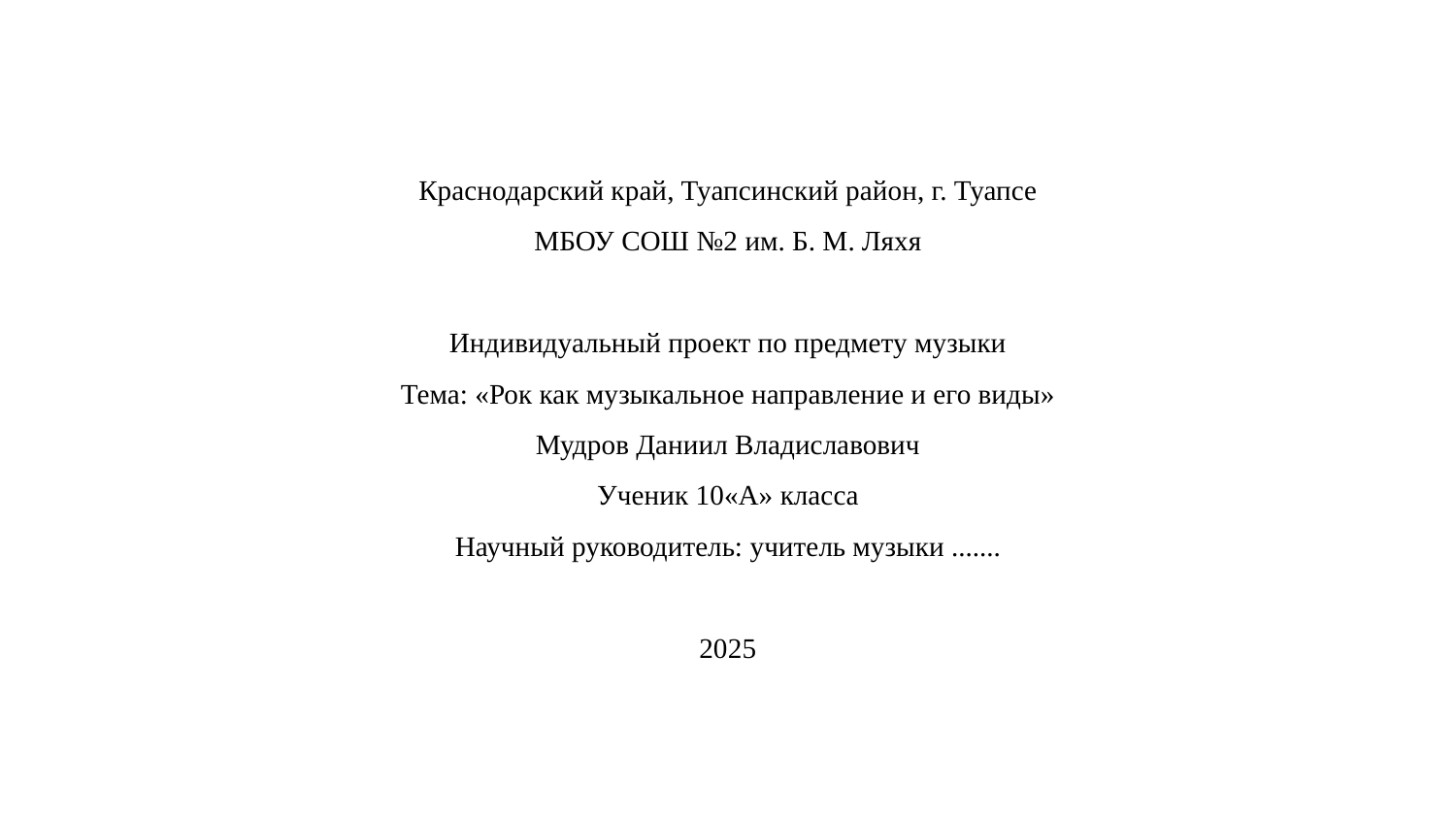

# Краснодарский край, Туапсинский район, г. Туапсе
МБОУ СОШ №2 им. Б. М. Ляхя

Индивидуальный проект по предмету музыки
Тема: «Рок как музыкальное направление и его виды»
Мудров Даниил Владиславович
Ученик 10«А» класса
Научный руководитель: учитель музыки .......

2025